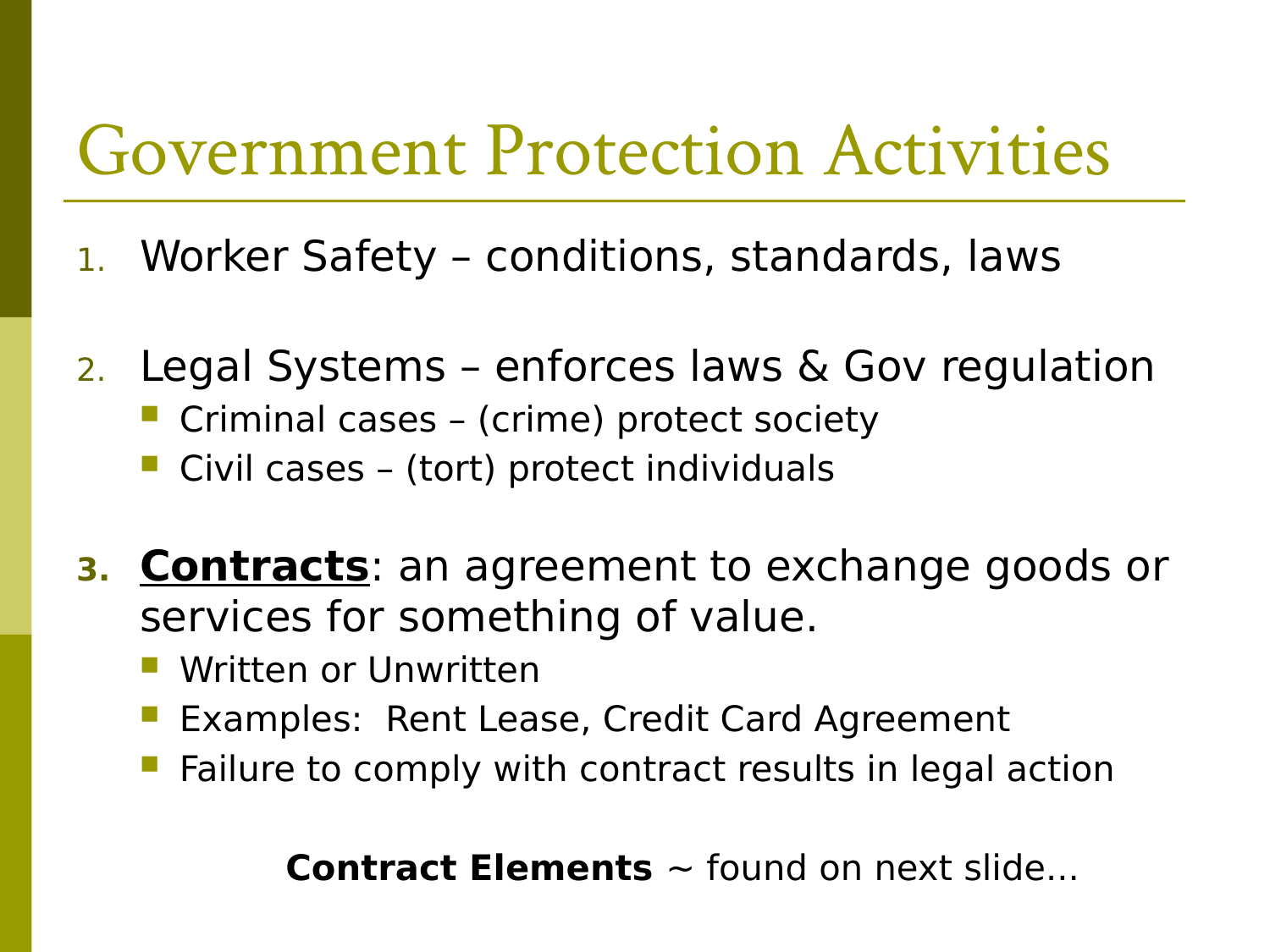

# Government Protection Activities
Worker Safety – conditions, standards, laws
Legal Systems – enforces laws & Gov regulation
Criminal cases – (crime) protect society
Civil cases – (tort) protect individuals
Contracts: an agreement to exchange goods or services for something of value.
Written or Unwritten
Examples:  Rent Lease, Credit Card Agreement
Failure to comply with contract results in legal action

Contract Elements ~ found on next slide...